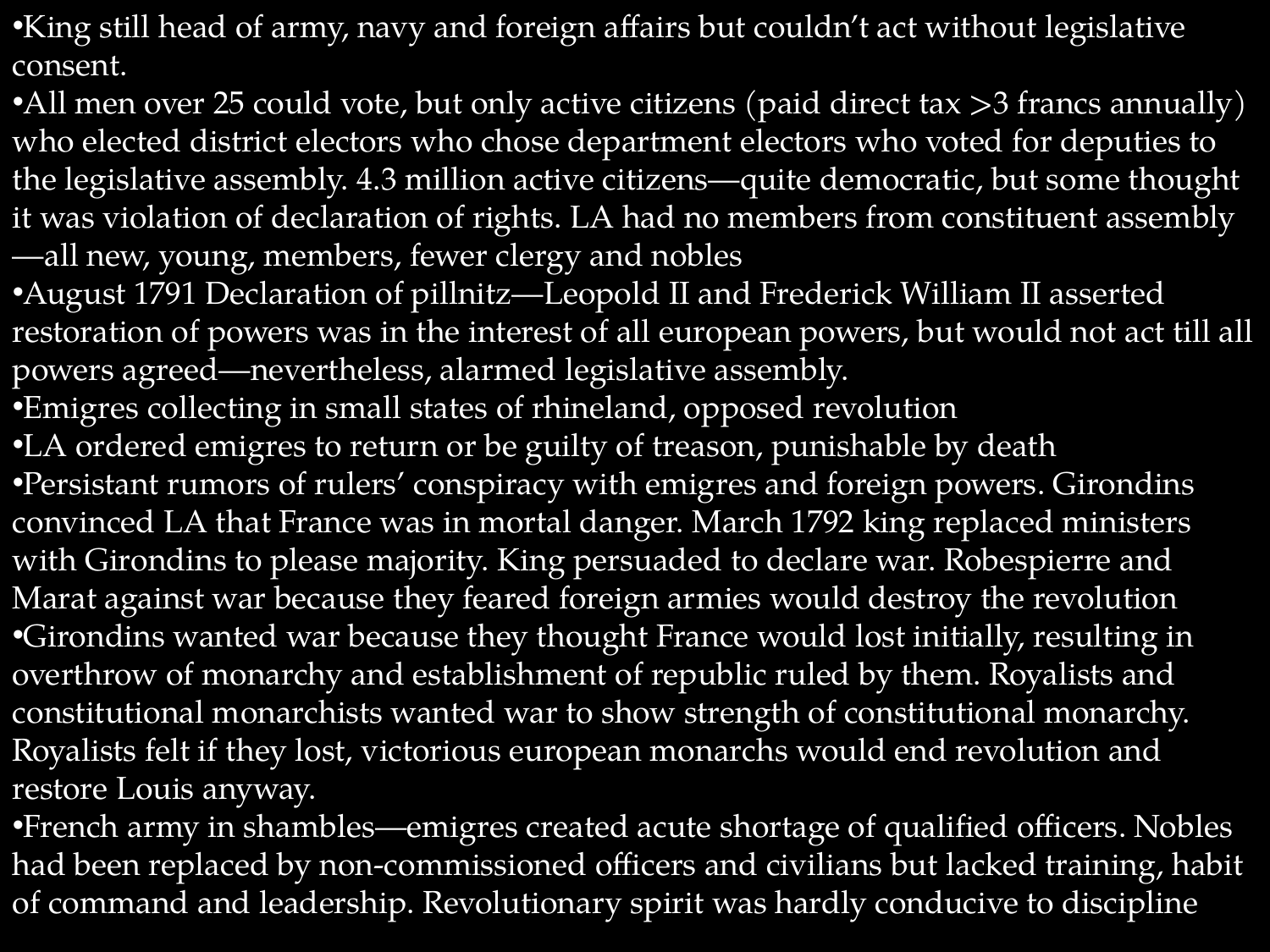

King still head of army, navy and foreign affairs but couldn’t act without legislative consent.
All men over 25 could vote, but only active citizens (paid direct tax >3 francs annually) who elected district electors who chose department electors who voted for deputies to the legislative assembly. 4.3 million active citizens—quite democratic, but some thought it was violation of declaration of rights. LA had no members from constituent assembly—all new, young, members, fewer clergy and nobles
August 1791 Declaration of pillnitz—Leopold II and Frederick William II asserted restoration of powers was in the interest of all european powers, but would not act till all powers agreed—nevertheless, alarmed legislative assembly.
Emigres collecting in small states of rhineland, opposed revolution
LA ordered emigres to return or be guilty of treason, punishable by death
Persistant rumors of rulers’ conspiracy with emigres and foreign powers. Girondins convinced LA that France was in mortal danger. March 1792 king replaced ministers with Girondins to please majority. King persuaded to declare war. Robespierre and Marat against war because they feared foreign armies would destroy the revolution
Girondins wanted war because they thought France would lost initially, resulting in overthrow of monarchy and establishment of republic ruled by them. Royalists and constitutional monarchists wanted war to show strength of constitutional monarchy. Royalists felt if they lost, victorious european monarchs would end revolution and restore Louis anyway.
French army in shambles—emigres created acute shortage of qualified officers. Nobles had been replaced by non-commissioned officers and civilians but lacked training, habit of command and leadership. Revolutionary spirit was hardly conducive to discipline